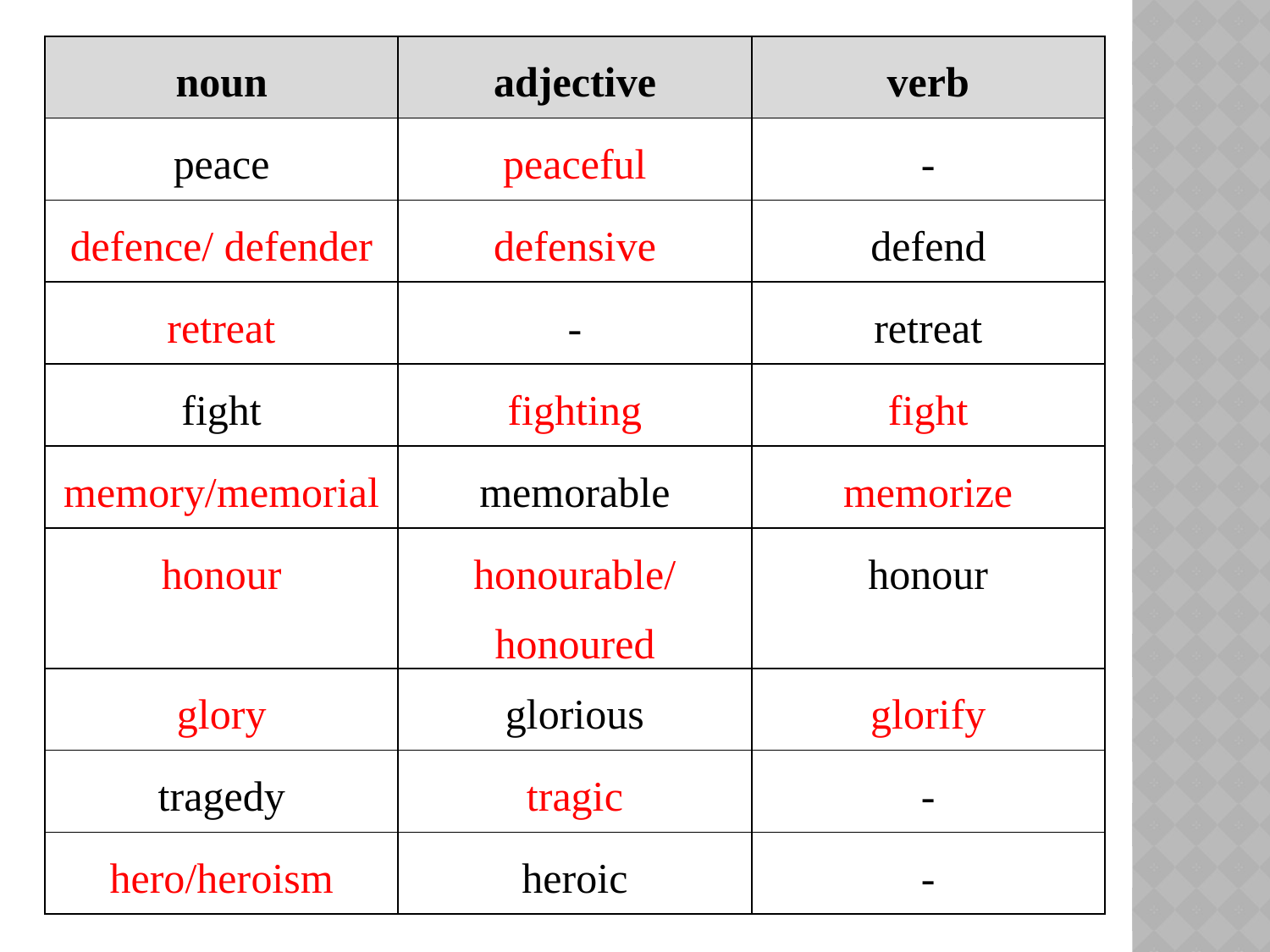

| noun | adjective | verb |
| --- | --- | --- |
| peace | peaceful | - |
| defence/ defender | defensive | defend |
| retreat | - | retreat |
| fight | fighting | fight |
| memory/memorial | memorable | memorize |
| honour | honourable/ honoured | honour |
| glory | glorious | glorify |
| tragedy | tragic | - |
| hero/heroism | heroic | - |